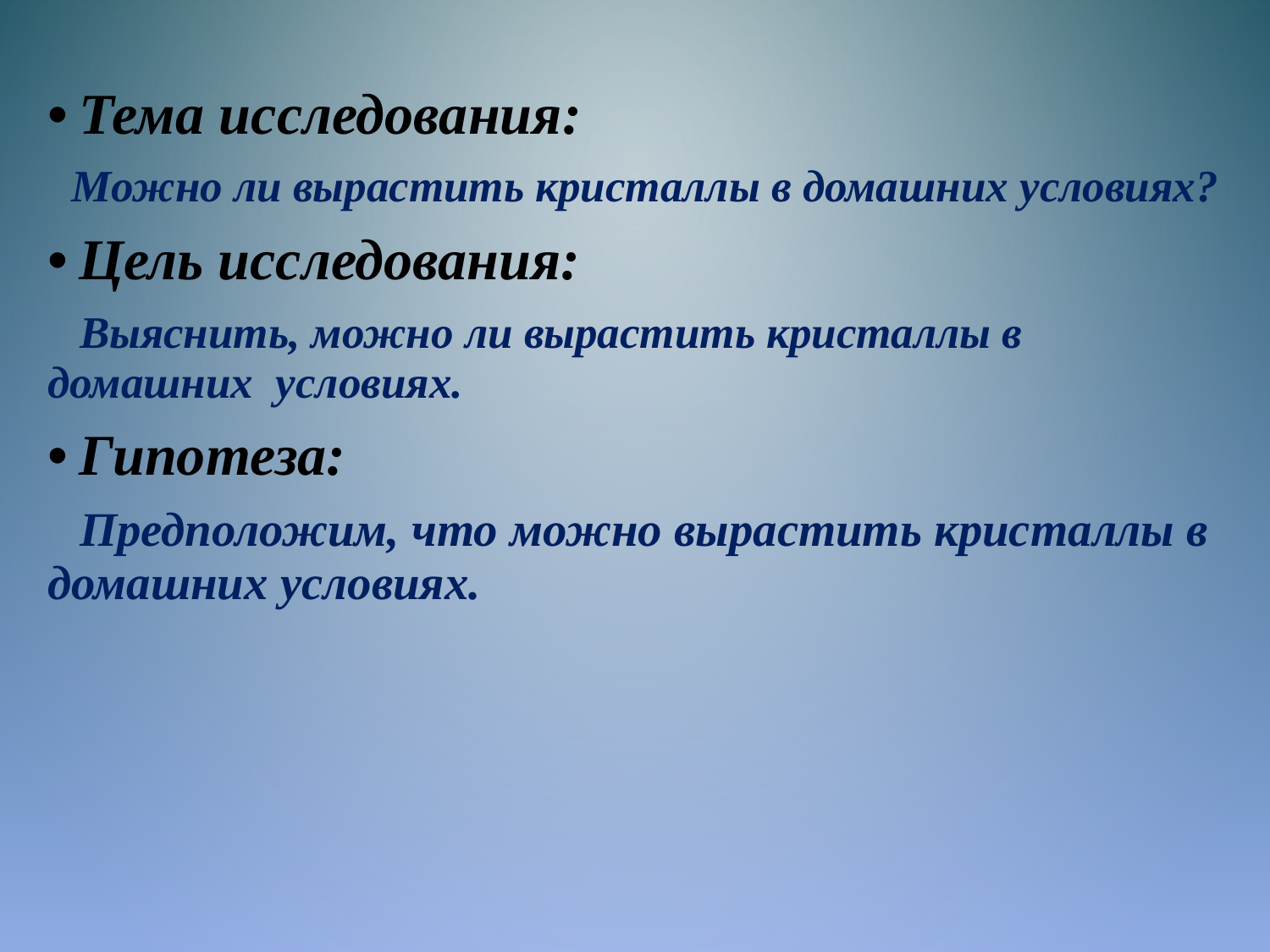

Тема исследования:
   Можно ли вырастить кристаллы в домашних условиях?
Цель исследования:
    Выяснить, можно ли вырастить кристаллы в домашних  условиях.
Гипотеза:
    Предположим, что можно вырастить кристаллы в домашних условиях.